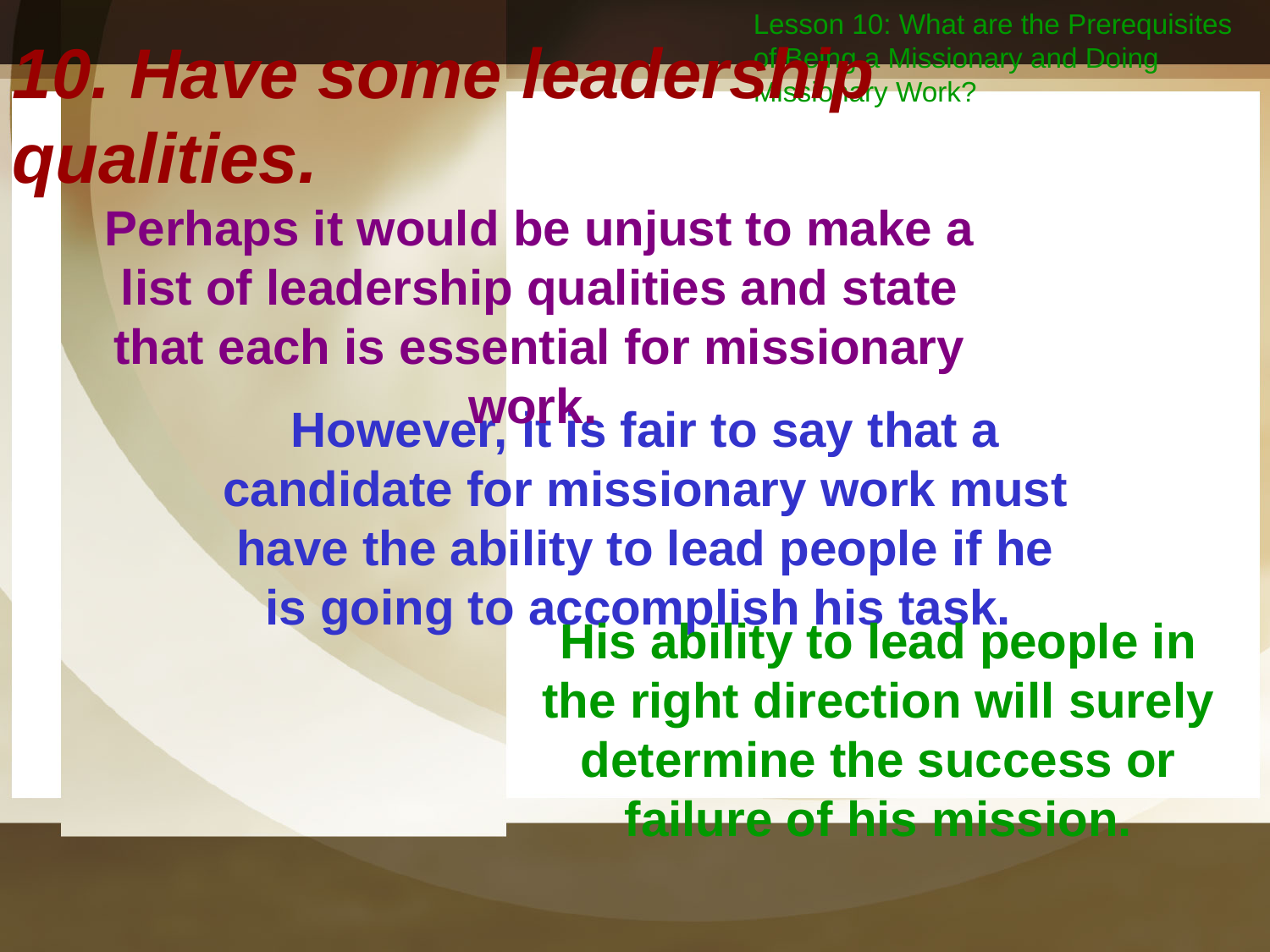

Lesson 10: What are the Prerequisites of Being a Missionary and Doing Missionary Work?
10. Have some leadership qualities.
Perhaps it would be unjust to make a list of leadership qualities and state that each is essential for missionary work.
However, it is fair to say that a candidate for missionary work must have the ability to lead people if he is going to accomplish his task.
His ability to lead people in the right direction will surely determine the success or failure of his mission.